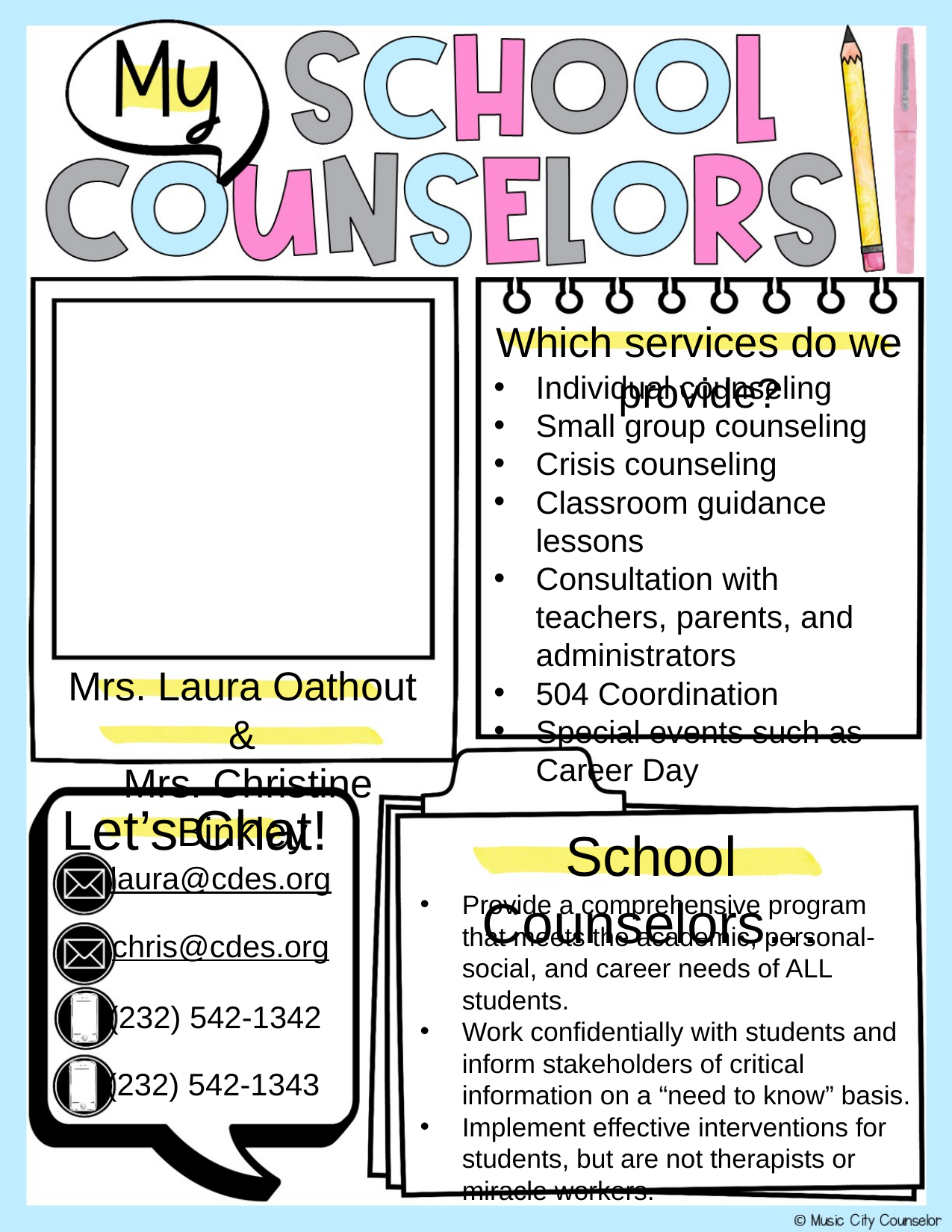

Which services do we provide?
Individual counseling
Small group counseling
Crisis counseling
Classroom guidance lessons
Consultation with teachers, parents, and administrators
504 Coordination
Special events such as Career Day
Mrs. Laura Oathout &
 Mrs. Christine Binkley
Let’s Chat!
School Counselors…
laura@cdes.org
Provide a comprehensive program that meets the academic, personal-social, and career needs of ALL students.
Work confidentially with students and inform stakeholders of critical information on a “need to know” basis.
Implement effective interventions for students, but are not therapists or miracle workers.
chris@cdes.org
(232) 542-1342
(232) 542-1343